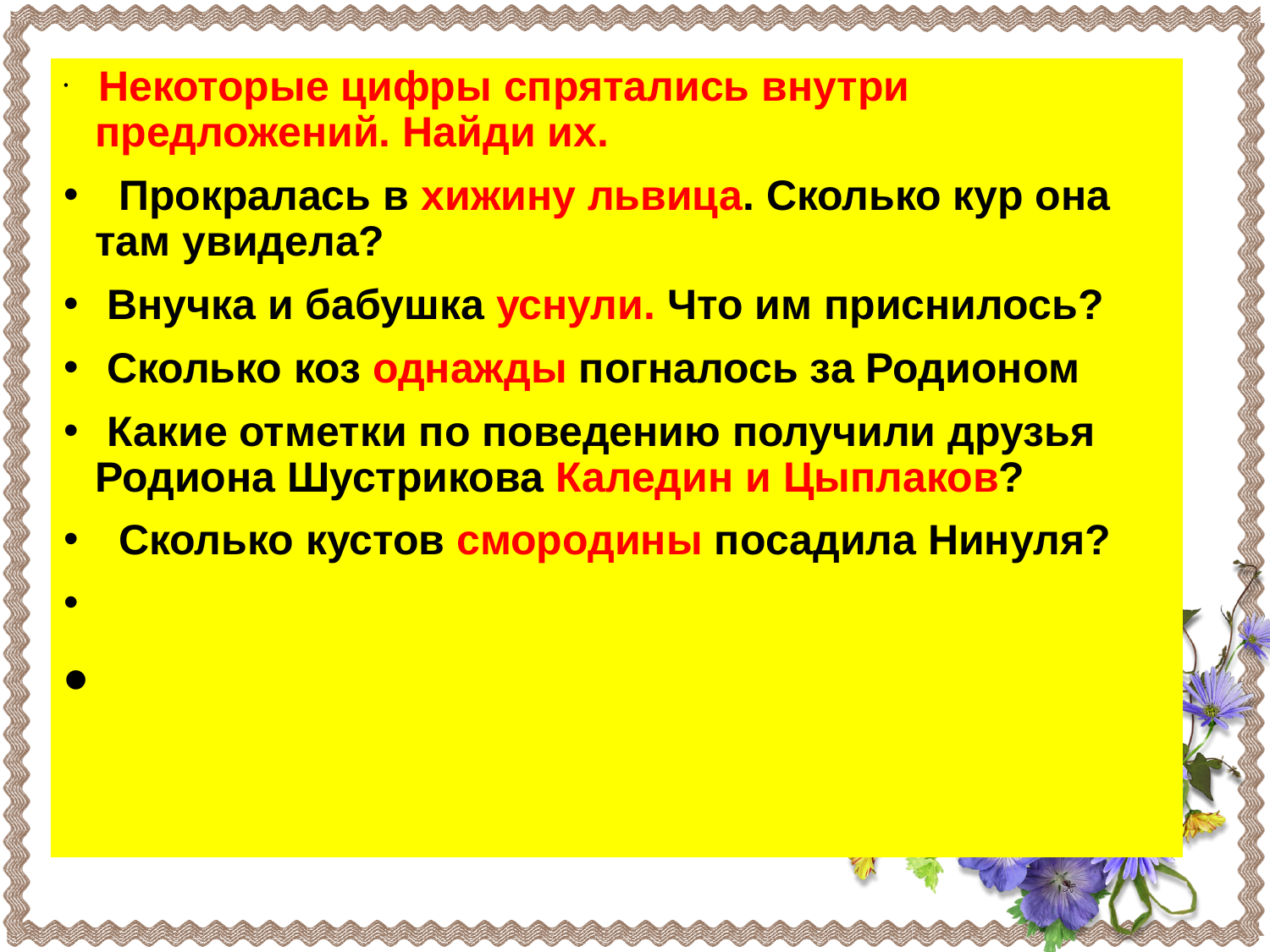

Некоторые цифры спрятались внутри предложений. Найди их.
  Прокралась в хижину львица. Сколько кур она там увидела?
 Внучка и бабушка уснули. Что им приснилось?
 Сколько коз однажды погналось за Родионом
 Какие отметки по поведению получили друзья Родиона Шустрикова Каледин и Цыплаков?
  Сколько кустов смородины посадила Нинуля?